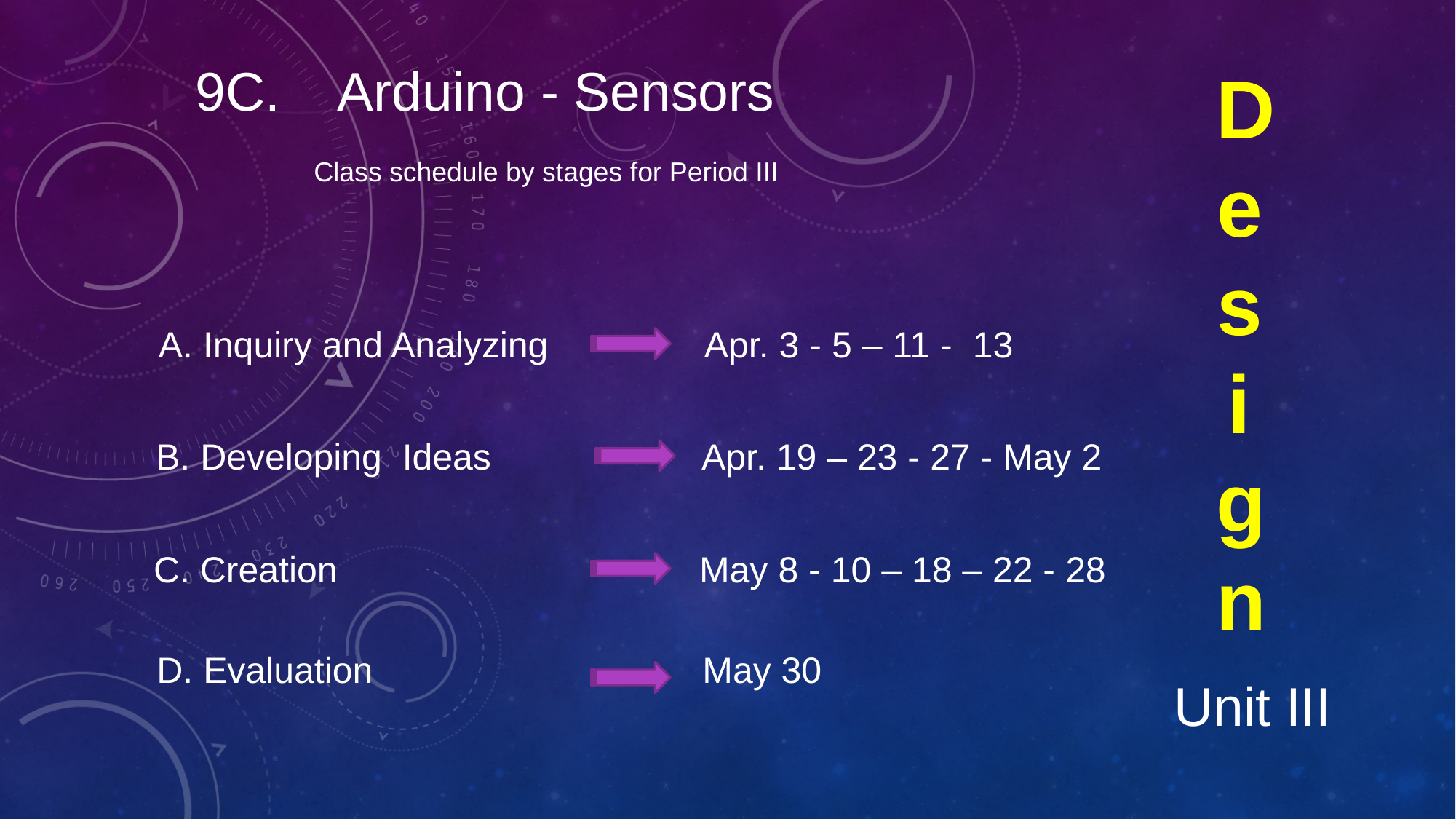

9C.    Arduino - Sensors
Design
Class schedule by stages for Period III
A. Inquiry and Analyzing		Apr. 3 - 5 – 11 -  13

B. Developing  Ideas		Apr. 19 – 23 - 27 - May 2

C. Creation				May 8 - 10 – 18 – 22 - 28

D. Evaluation				May 30

    Unit III